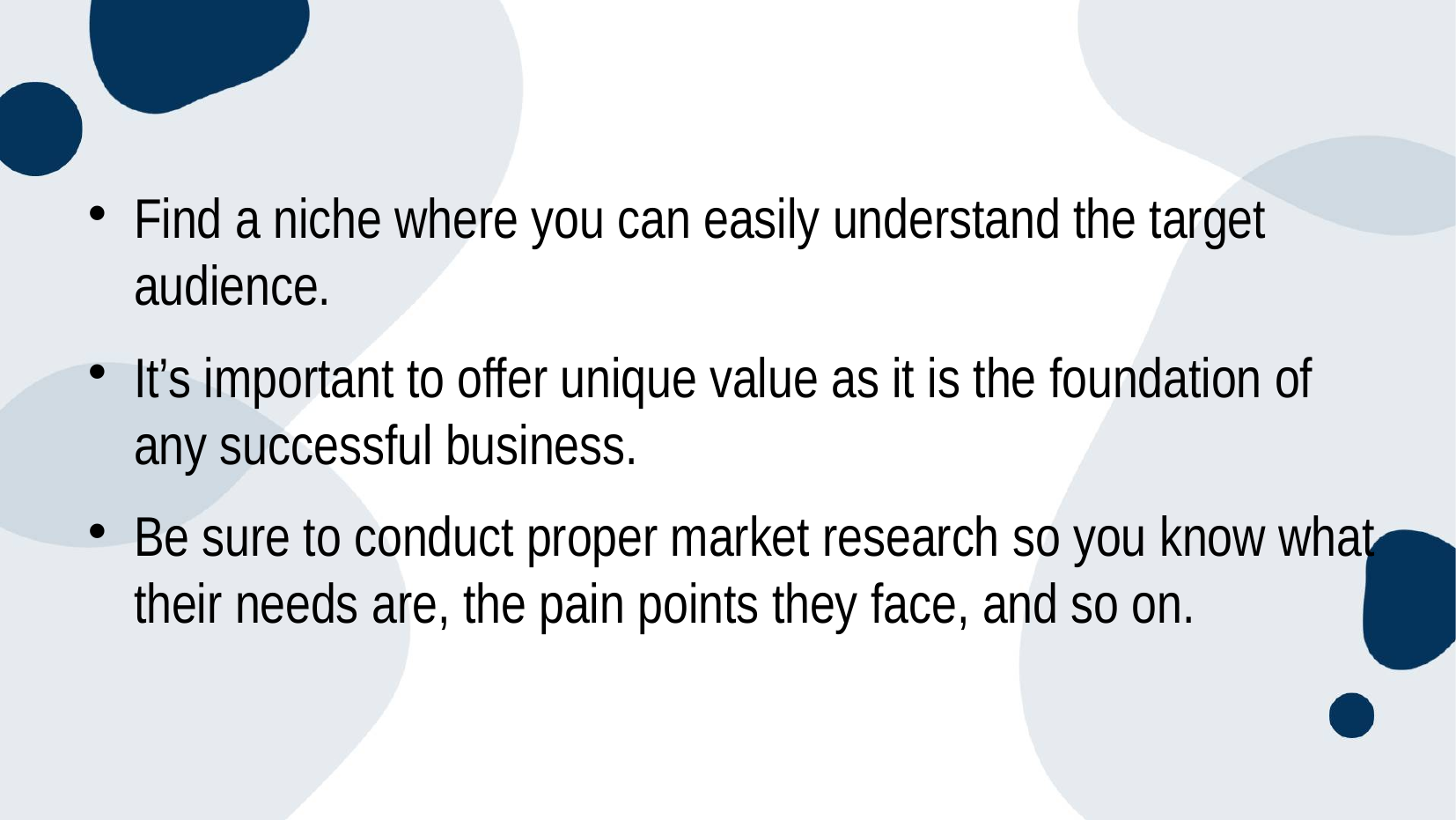

#
Find a niche where you can easily understand the target audience.
It’s important to offer unique value as it is the foundation of any successful business.
Be sure to conduct proper market research so you know what their needs are, the pain points they face, and so on.